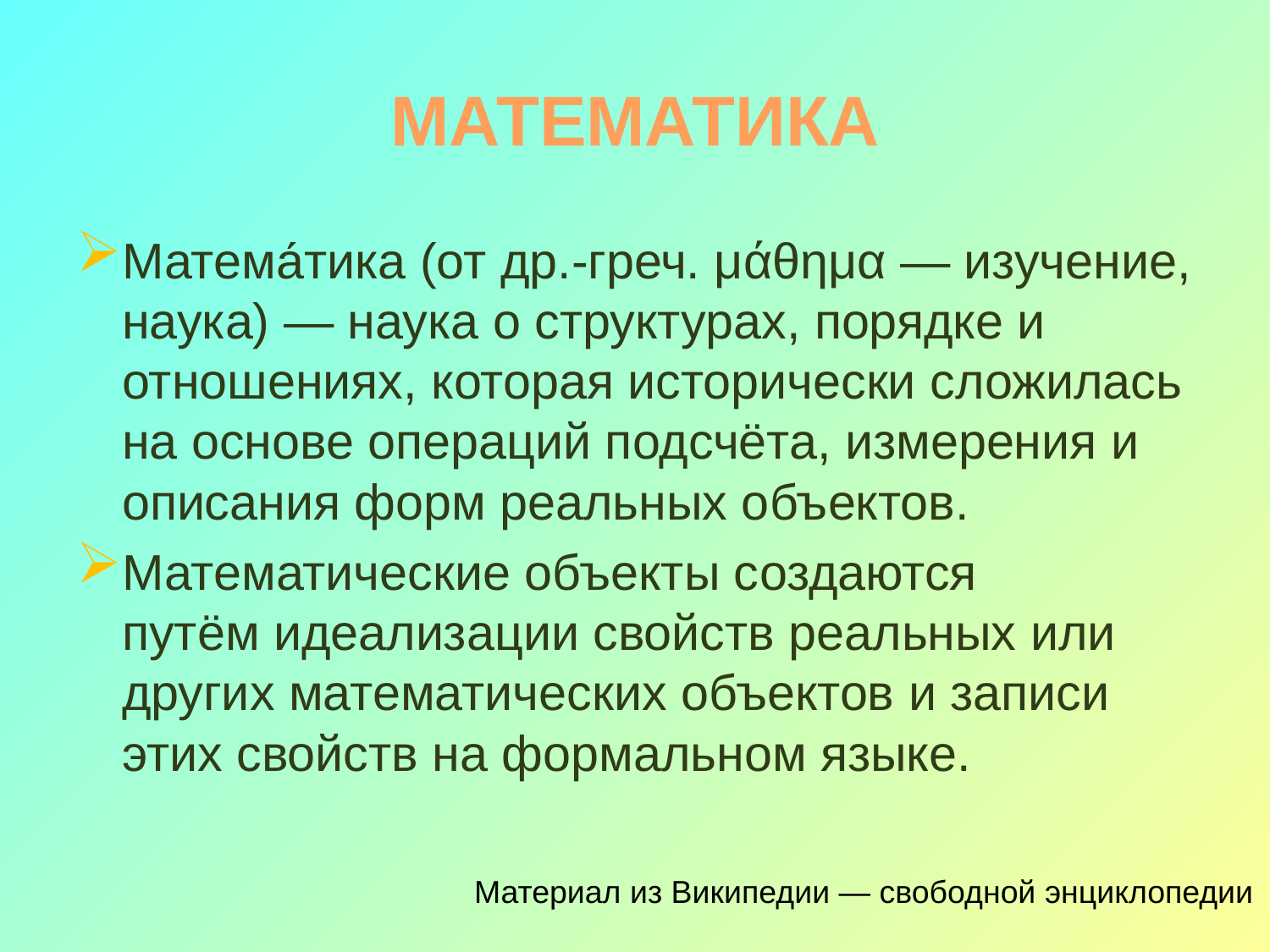

# МАТЕМАТИКА
Матема́тика (от др.-греч. μάθημα — изучение, наука) — наука о структурах, порядке и отношениях, которая исторически сложилась на основе операций подсчёта, измерения и описания форм реальных объектов.
Математические объекты создаются путём идеализации свойств реальных или других математических объектов и записи этих свойств на формальном языке.

Материал из Википедии — свободной энциклопедии